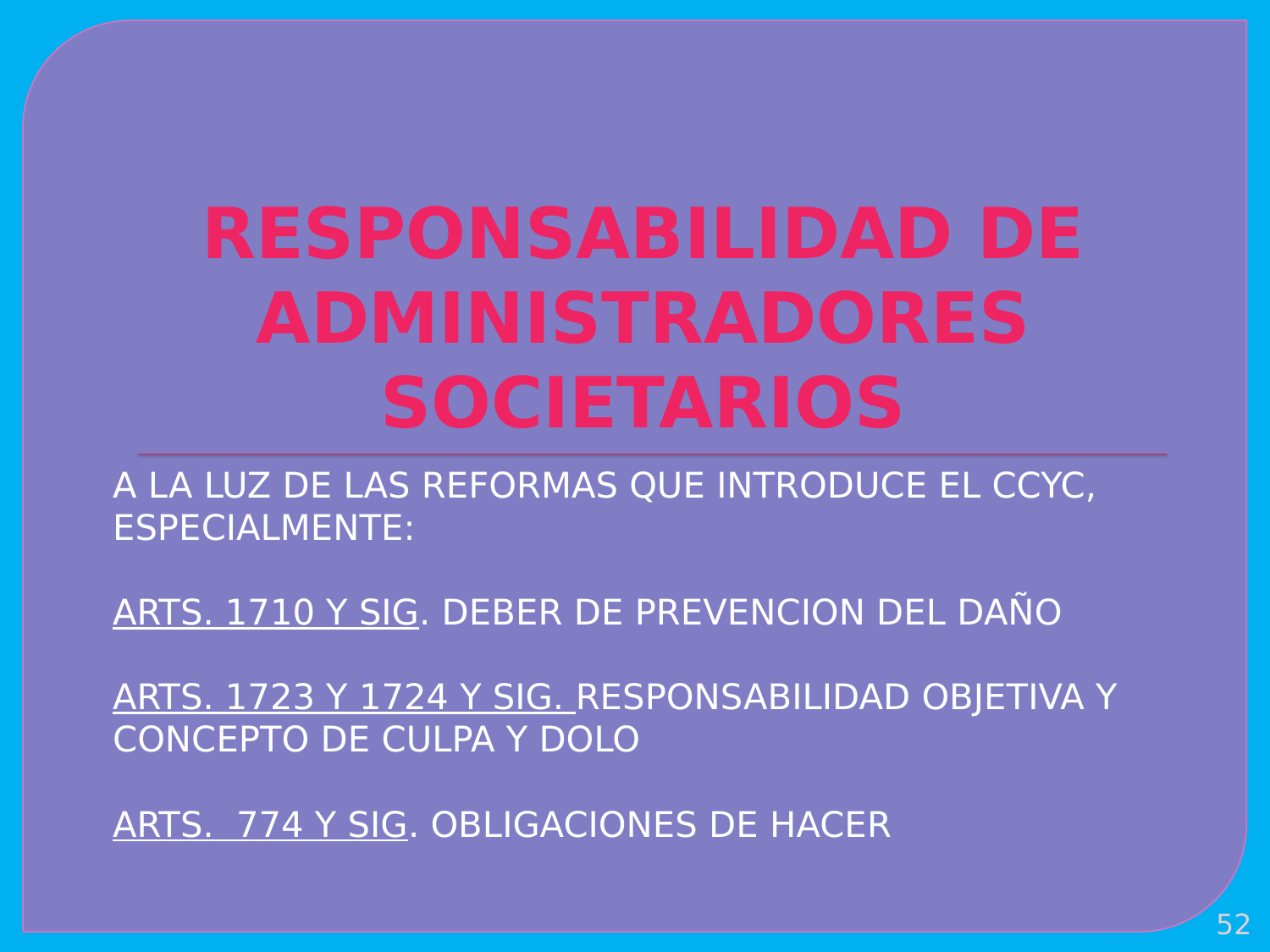

# RESPONSABILIDAD DE ADMINISTRADORES SOCIETARIOS
A LA LUZ DE LAS REFORMAS QUE INTRODUCE EL CCYC, ESPECIALMENTE:

ARTS. 1710 Y SIG. DEBER DE PREVENCION DEL DAÑO

ARTS. 1723 Y 1724 Y SIG. RESPONSABILIDAD OBJETIVA Y CONCEPTO DE CULPA Y DOLO

ARTS.  774 Y SIG. OBLIGACIONES DE HACER

52